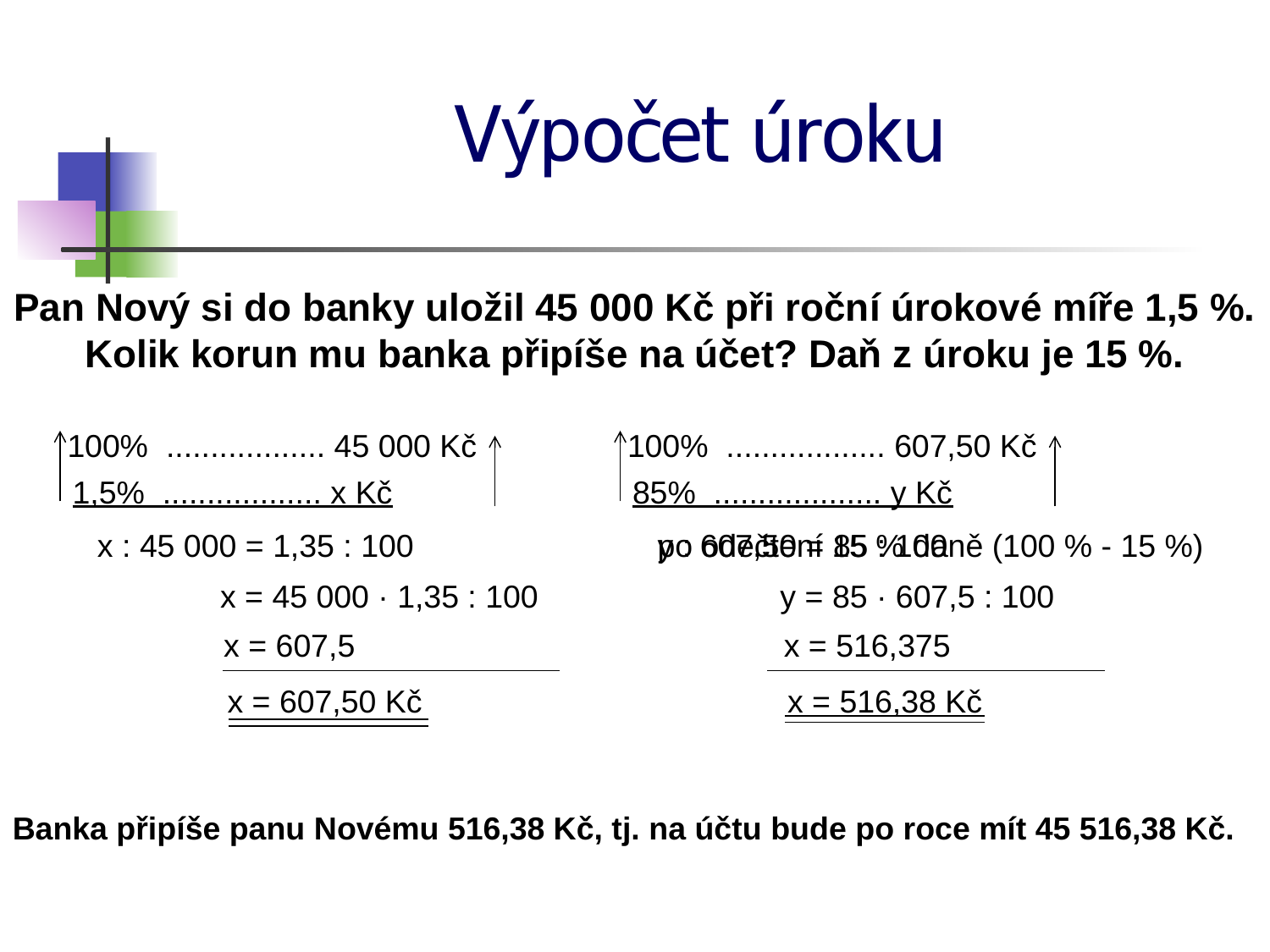

# Výpočet úroku
Pan Nový si do banky uložil 45 000 Kč při roční úrokové míře 1,5 %. Kolik korun mu banka připíše na účet? Daň z úroku je 15 %.
100%  .................. 45 000 Kč
100%  .................. 607,50 Kč
1,5%  .................. x Kč
85%  ................... y Kč
x : 45 000 = 1,35 : 100
y : 607,50 = 85 : 100
po odečtení 15 % daně (100 % - 15 %)
x = 45 000 · 1,35 : 100
y = 85 · 607,5 : 100
x = 607,5
x = 516,375
x = 607,50 Kč
x = 516,38 Kč
Banka připíše panu Novému 516,38 Kč, tj. na účtu bude po roce mít 45 516,38 Kč.